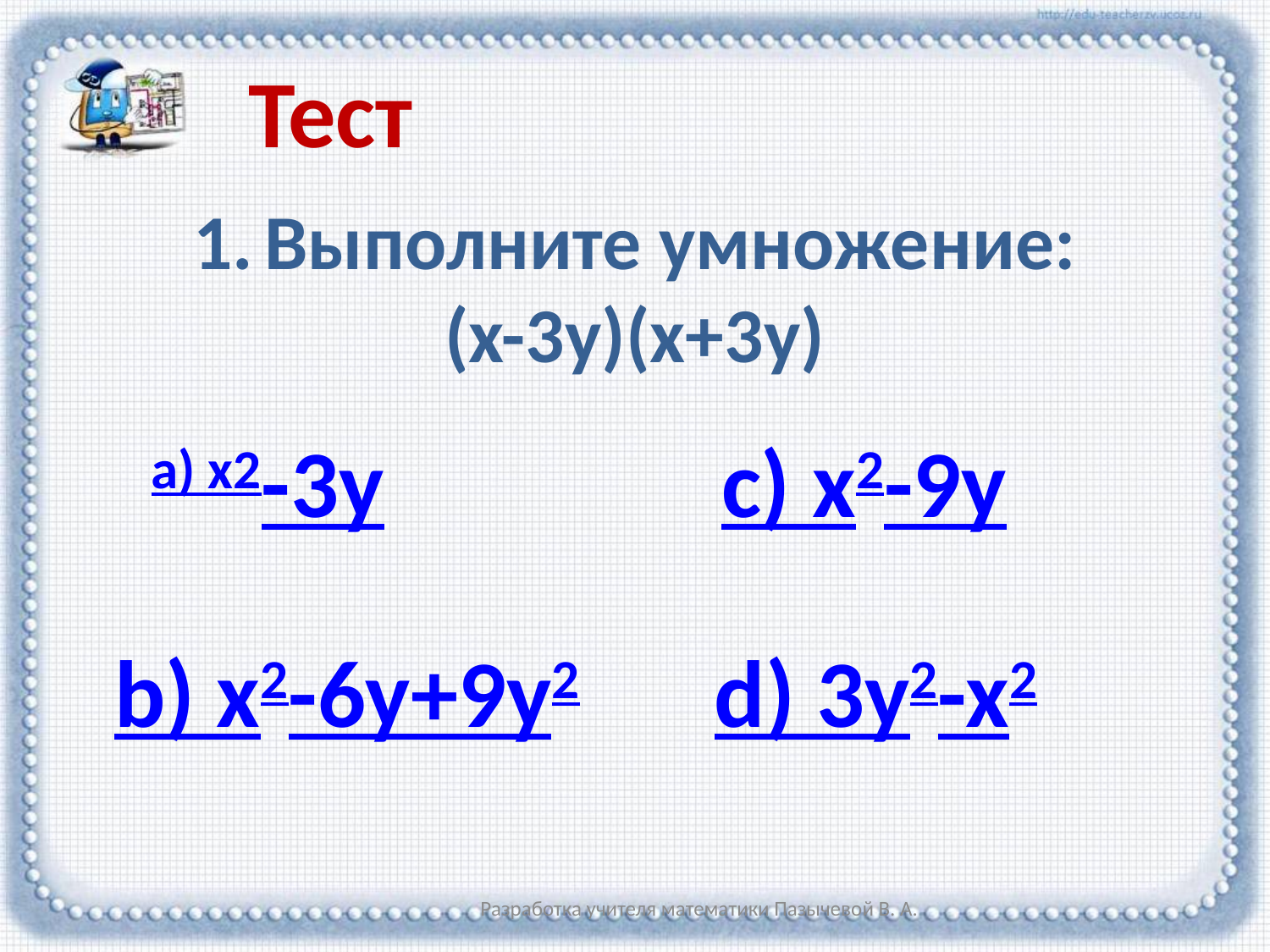

Тест
Выполните умножение:
 (x-3y)(x+3y)
a) x2-3y
c) x2-9y
b) x2-6y+9y2
d) 3y2-x2
Разработка учителя математики Пазычевой В. А.